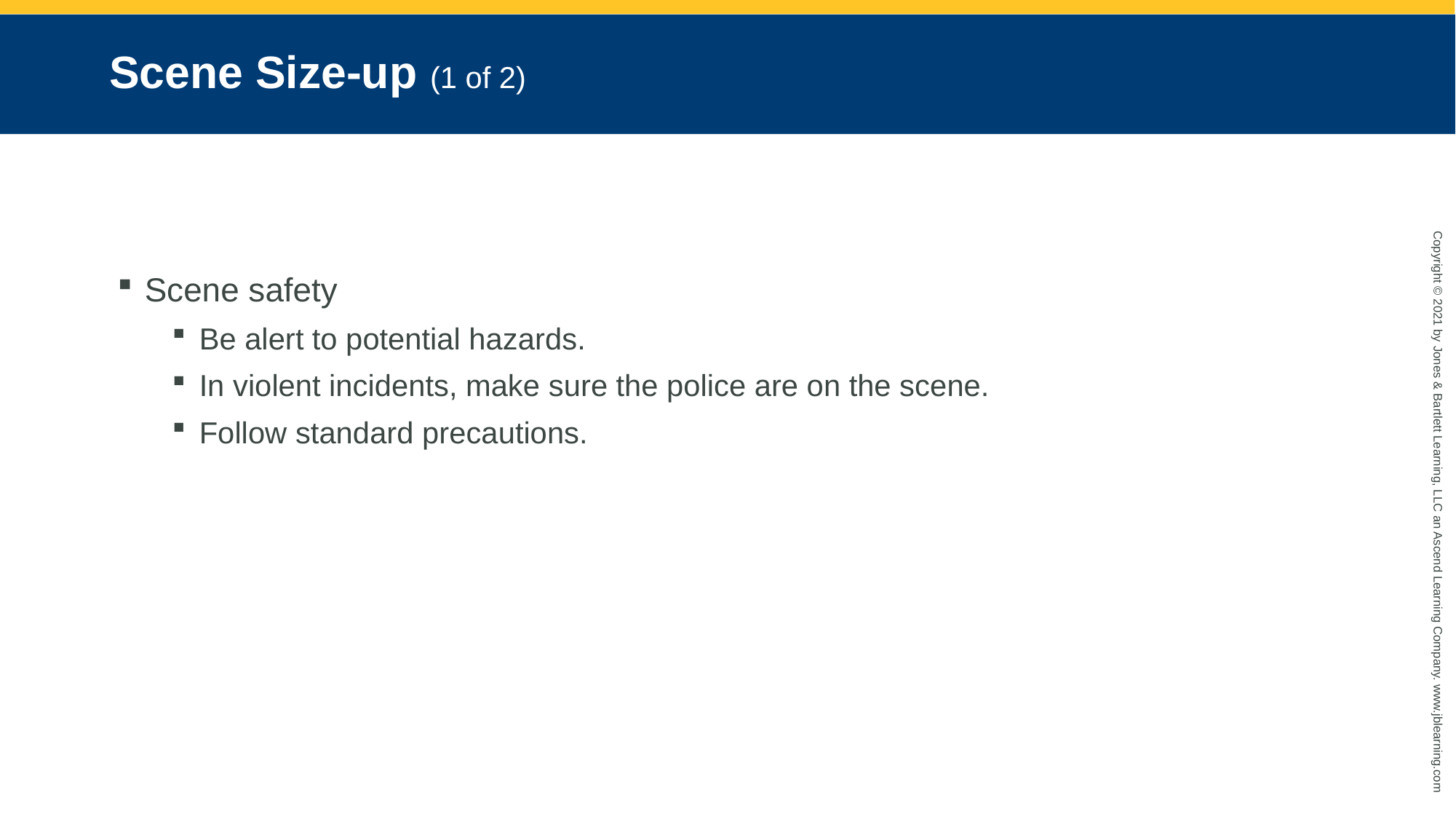

# Scene Size-up (1 of 2)
Scene safety
Be alert to potential hazards.
In violent incidents, make sure the police are on the scene.
Follow standard precautions.